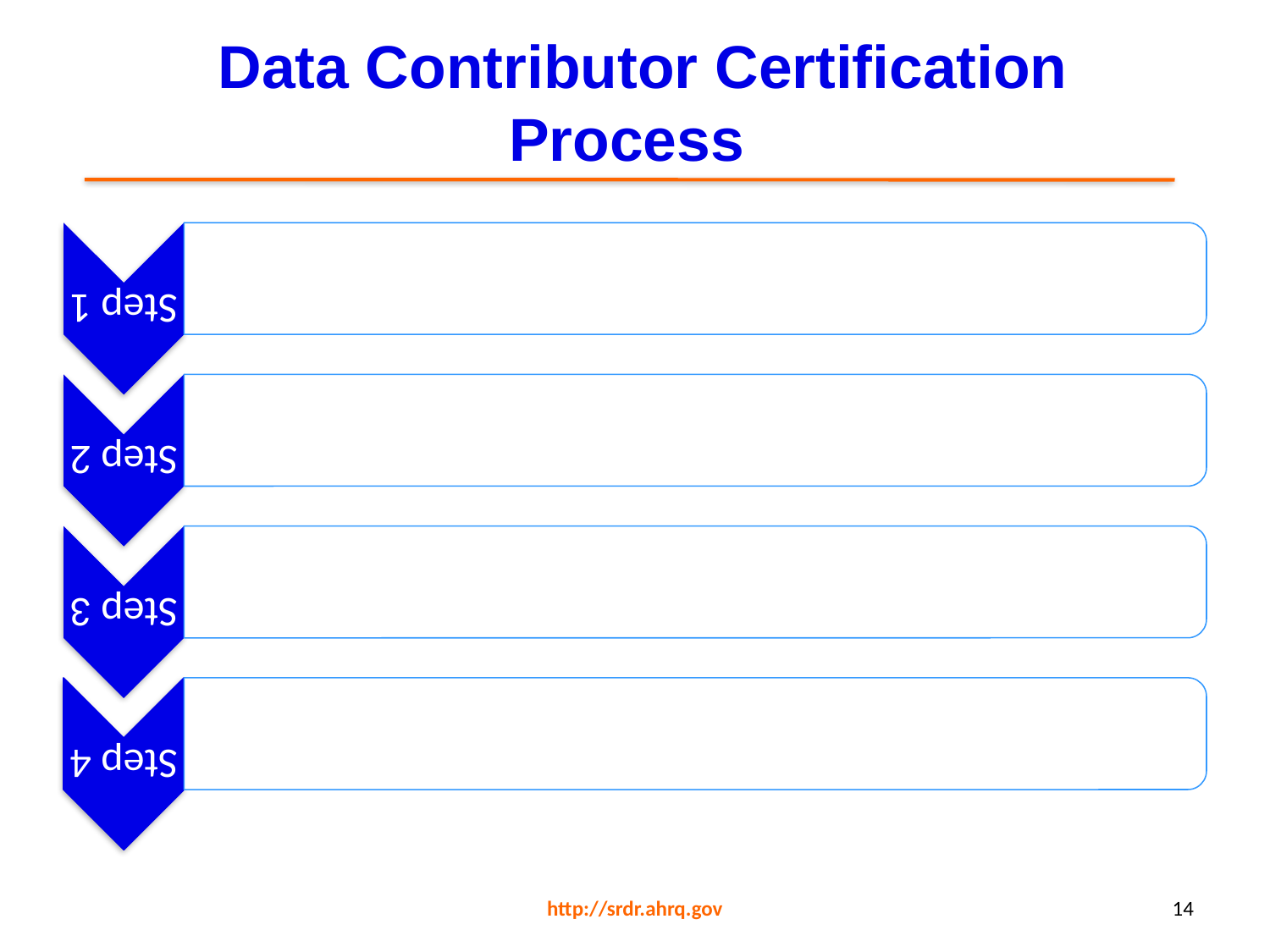

# Data Contributor Certification Process
Step 1
Attend training session conducted by the SRDR team
Step 2
Enter 2 training cases into SRDR training site
Step 3
Have the first few records entered to the production site reviewed by SRDR team prior to ‘publication’ in the system.
Step 4
Change the status from ‘New user’ to ‘Certified user’
http://srdr.ahrq.gov
14